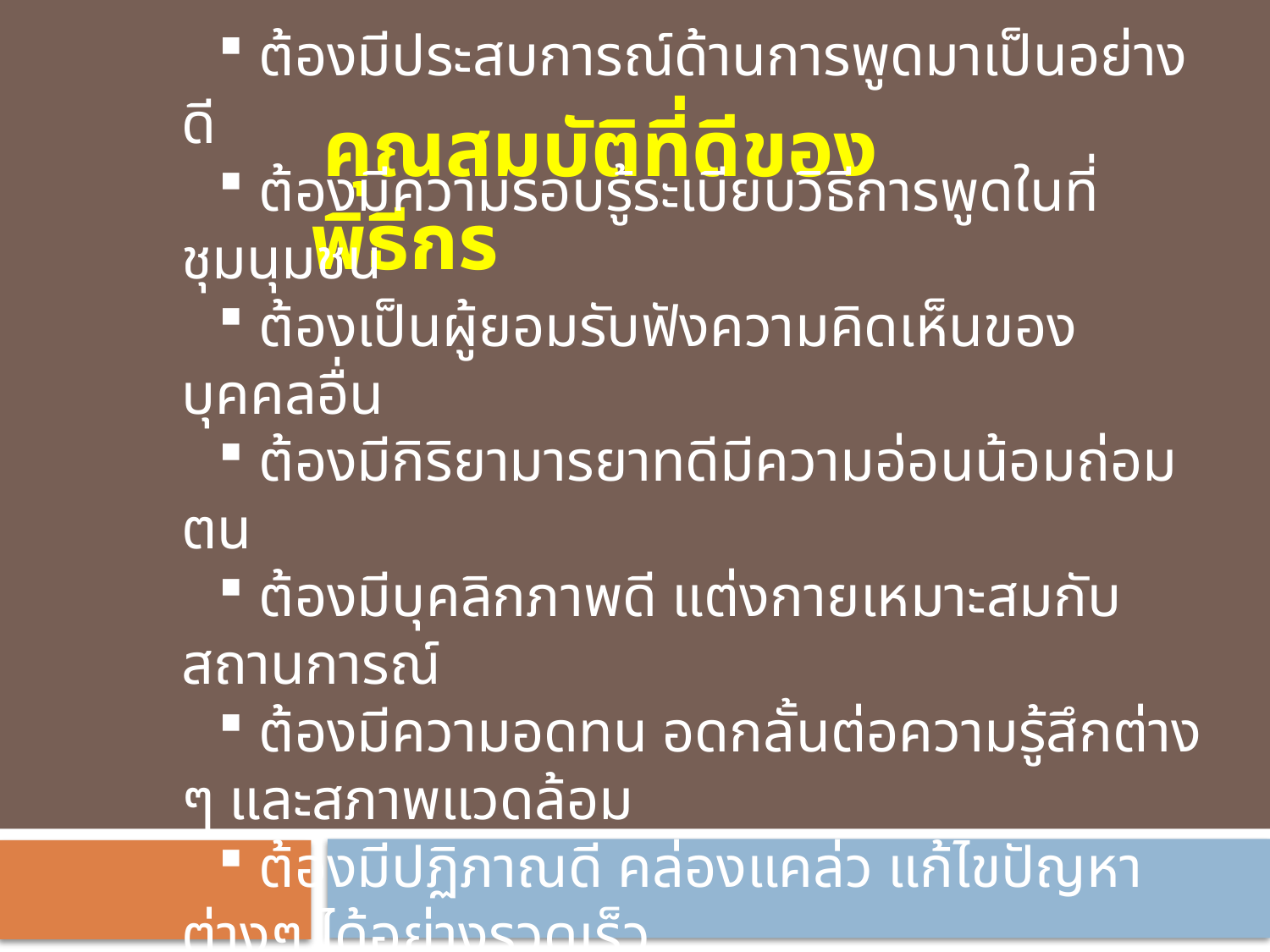

คุณสมบัติที่ดีของพิธีกร
 ต้องมีประสบการณ์ด้านการพูดมาเป็นอย่างดี
 ต้องมีความรอบรู้ระเบียบวิธีการพูดในที่ชุมนุมชน
 ต้องเป็นผู้ยอมรับฟังความคิดเห็นของบุคคลอื่น
 ต้องมีกิริยามารยาทดีมีความอ่อนน้อมถ่อมตน
 ต้องมีบุคลิกภาพดี แต่งกายเหมาะสมกับสถานการณ์
 ต้องมีความอดทน อดกลั้นต่อความรู้สึกต่าง ๆ และสภาพแวดล้อม
 ต้องมีปฏิภาณดี คล่องแคล่ว แก้ไขปัญหาต่างๆ ได้อย่างรวดเร็ว